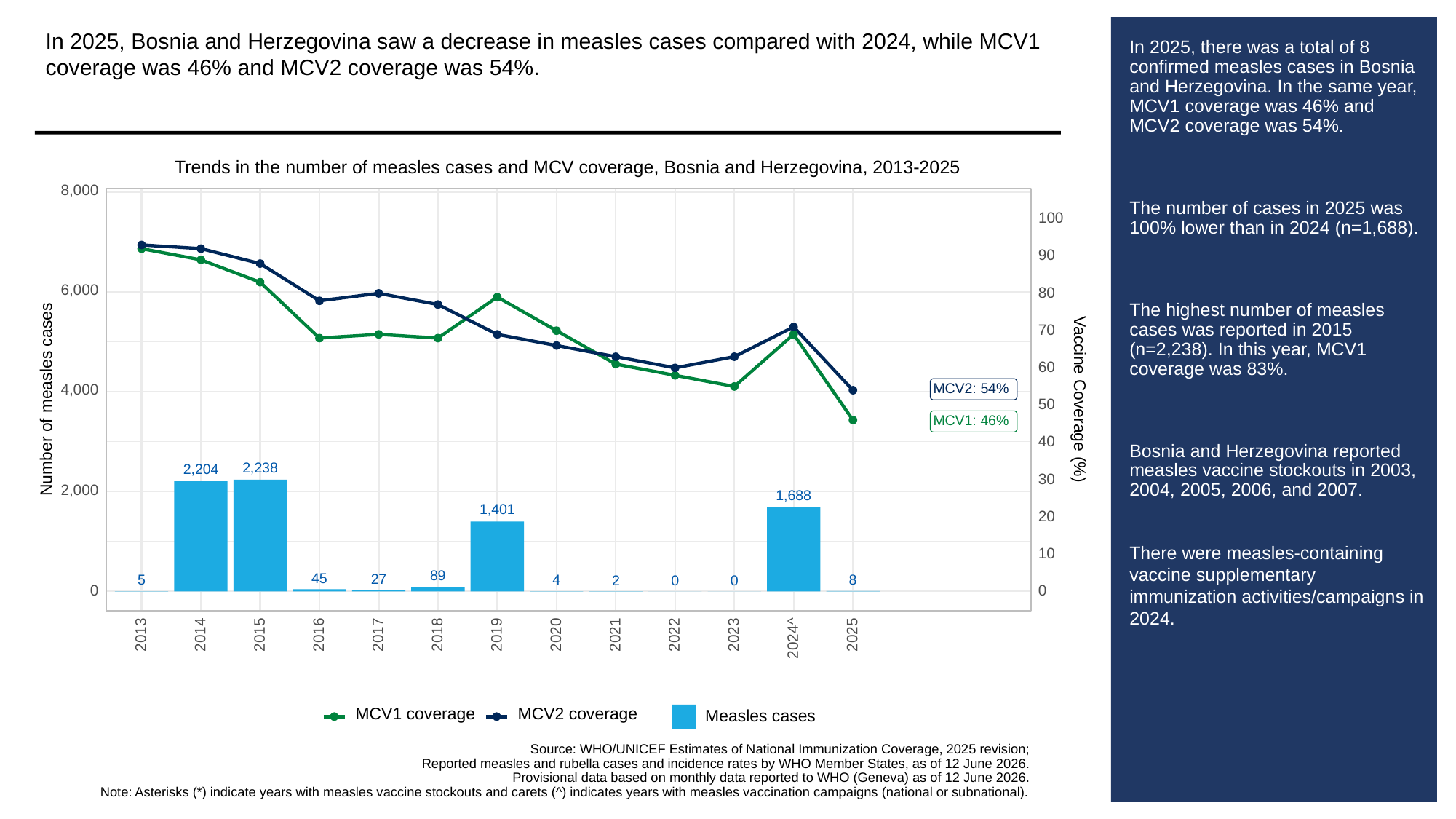

In 2025, Bosnia and Herzegovina saw a decrease in measles cases compared with 2024, while MCV1 coverage was 46% and MCV2 coverage was 54%.
# In 2025, there was a total of 8 confirmed measles cases in Bosnia and Herzegovina. In the same year, MCV1 coverage was 46% and MCV2 coverage was 54%.

The number of cases in 2025 was 100% lower than in 2024 (n=1,688).

The highest number of measles cases was reported in 2015 (n=2,238). In this year, MCV1 coverage was 83%.

Bosnia and Herzegovina reported measles vaccine stockouts in 2003, 2004, 2005, 2006, and 2007.

There were measles-containing vaccine supplementary immunization activities/campaigns in 2024.

Trends in the number of measles cases and MCV coverage, Bosnia and Herzegovina, 2013-2025
8,000

100

90

6,000
80

70

60

MCV2: 54%
4,000

Vaccine Coverage (%)
Number of measles cases
50

MCV1: 46%

40

2,238
2,204
30

2,000
1,688

1,401

20

10
89
45
27
8
5
0
0
4
2
0
0

2013
2023
2014
2015
2016
2017
2018
2019
2020
2021
2022
2025
2024^

MCV1 coverage
MCV2 coverage
Measles cases

Source: WHO/UNICEF Estimates of National Immunization Coverage, 2025 revision;
Reported measles and rubella cases and incidence rates by WHO Member States, as of 12 June 2026.
Provisional data based on monthly data reported to WHO (Geneva) as of 12 June 2026.
Note: Asterisks (*) indicate years with measles vaccine stockouts and carets (^) indicates years with measles vaccination campaigns (national or subnational).